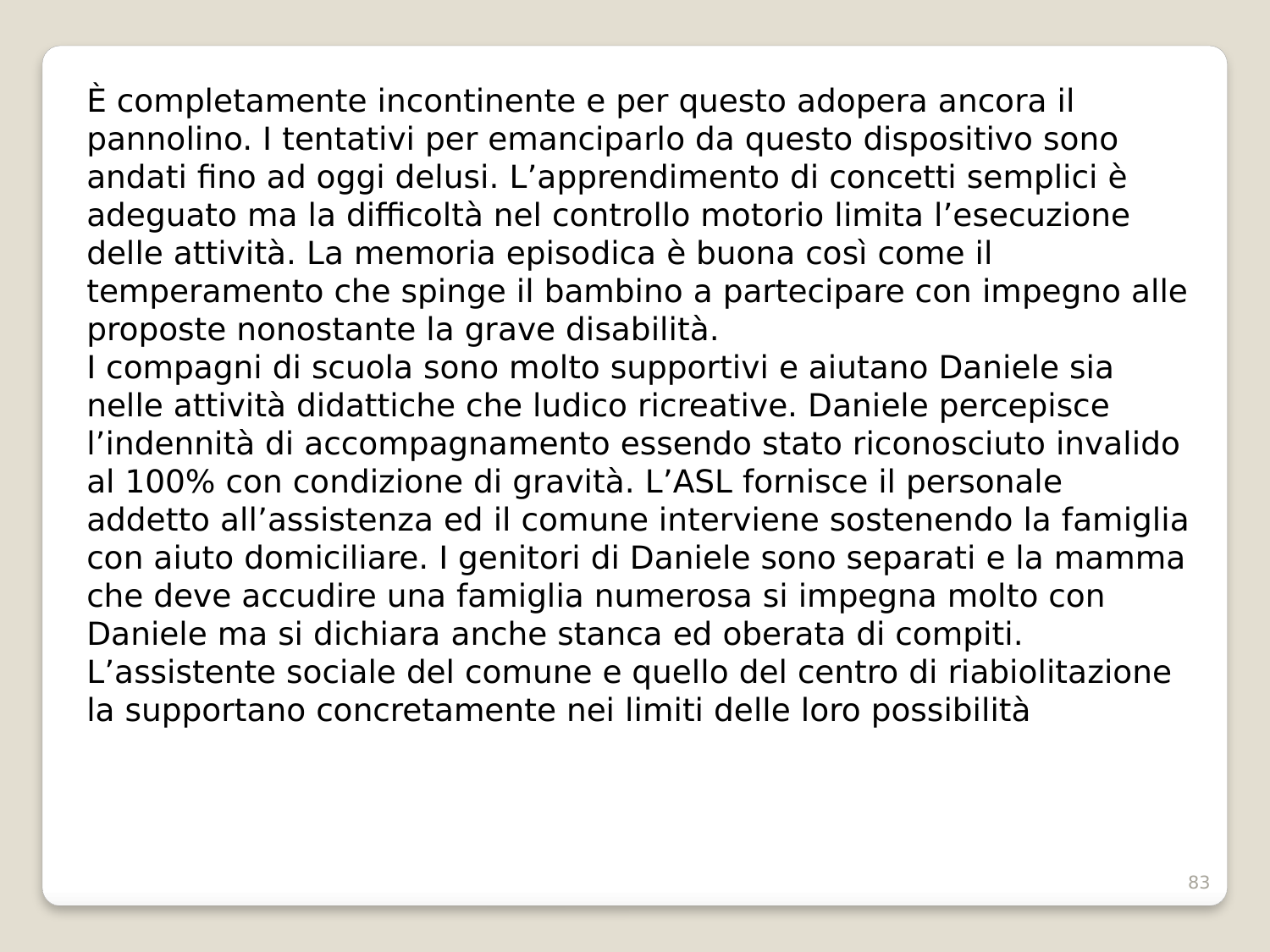

È completamente incontinente e per questo adopera ancora il pannolino. I tentativi per emanciparlo da questo dispositivo sono andati fino ad oggi delusi. L’apprendimento di concetti semplici è adeguato ma la difficoltà nel controllo motorio limita l’esecuzione delle attività. La memoria episodica è buona così come il temperamento che spinge il bambino a partecipare con impegno alle proposte nonostante la grave disabilità.
I compagni di scuola sono molto supportivi e aiutano Daniele sia nelle attività didattiche che ludico ricreative. Daniele percepisce l’indennità di accompagnamento essendo stato riconosciuto invalido al 100% con condizione di gravità. L’ASL fornisce il personale addetto all’assistenza ed il comune interviene sostenendo la famiglia con aiuto domiciliare. I genitori di Daniele sono separati e la mamma che deve accudire una famiglia numerosa si impegna molto con Daniele ma si dichiara anche stanca ed oberata di compiti. L’assistente sociale del comune e quello del centro di riabiolitazione la supportano concretamente nei limiti delle loro possibilità
83